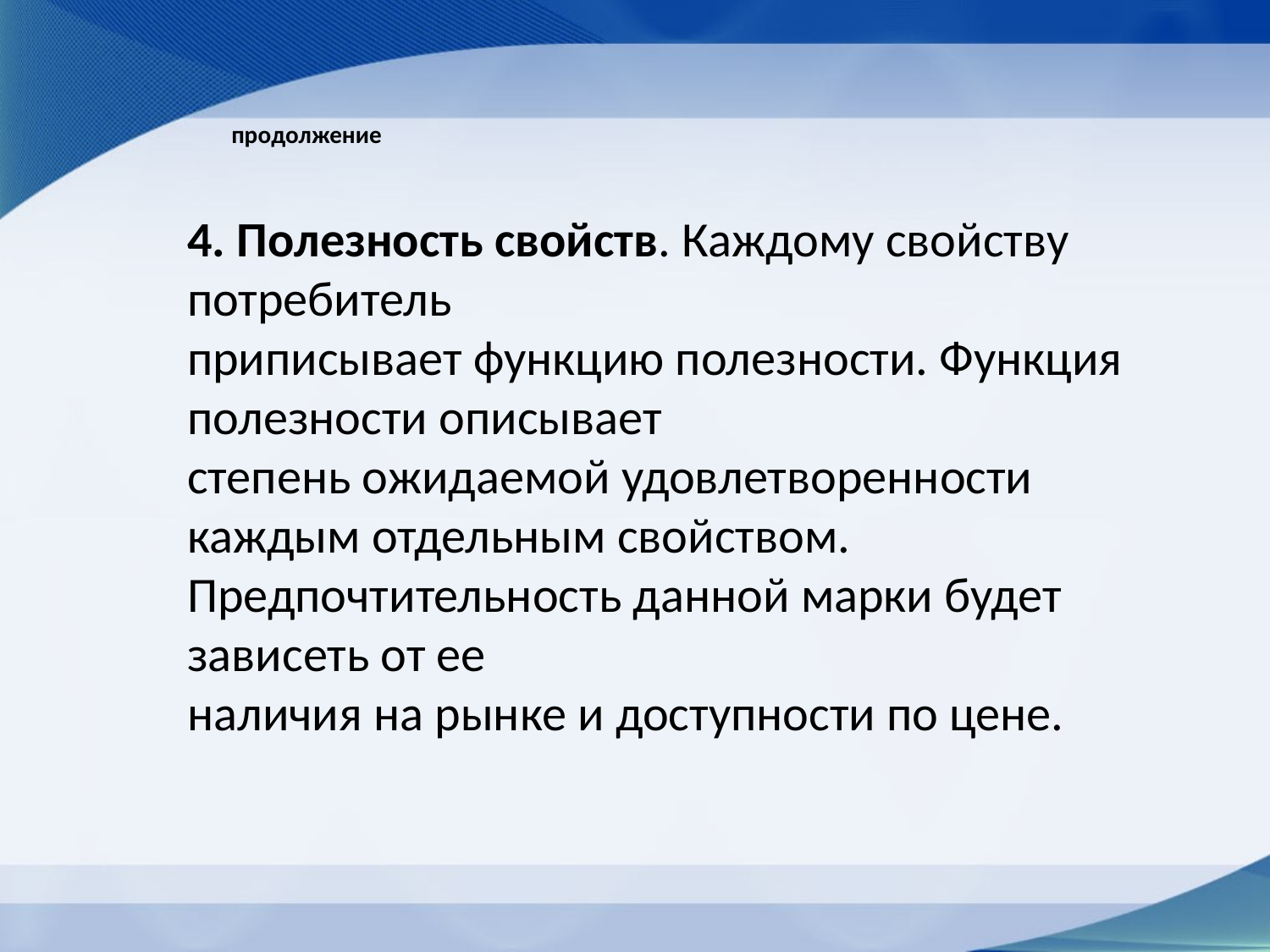

продолжение

4. Полезность свойств. Каждому свойству потребитель
приписывает функцию полезности. Функция полезности описывает
степень ожидаемой удовлетворенности каждым отдельным свойством.
Предпочтительность данной марки будет зависеть от ее
наличия на рынке и доступности по цене.